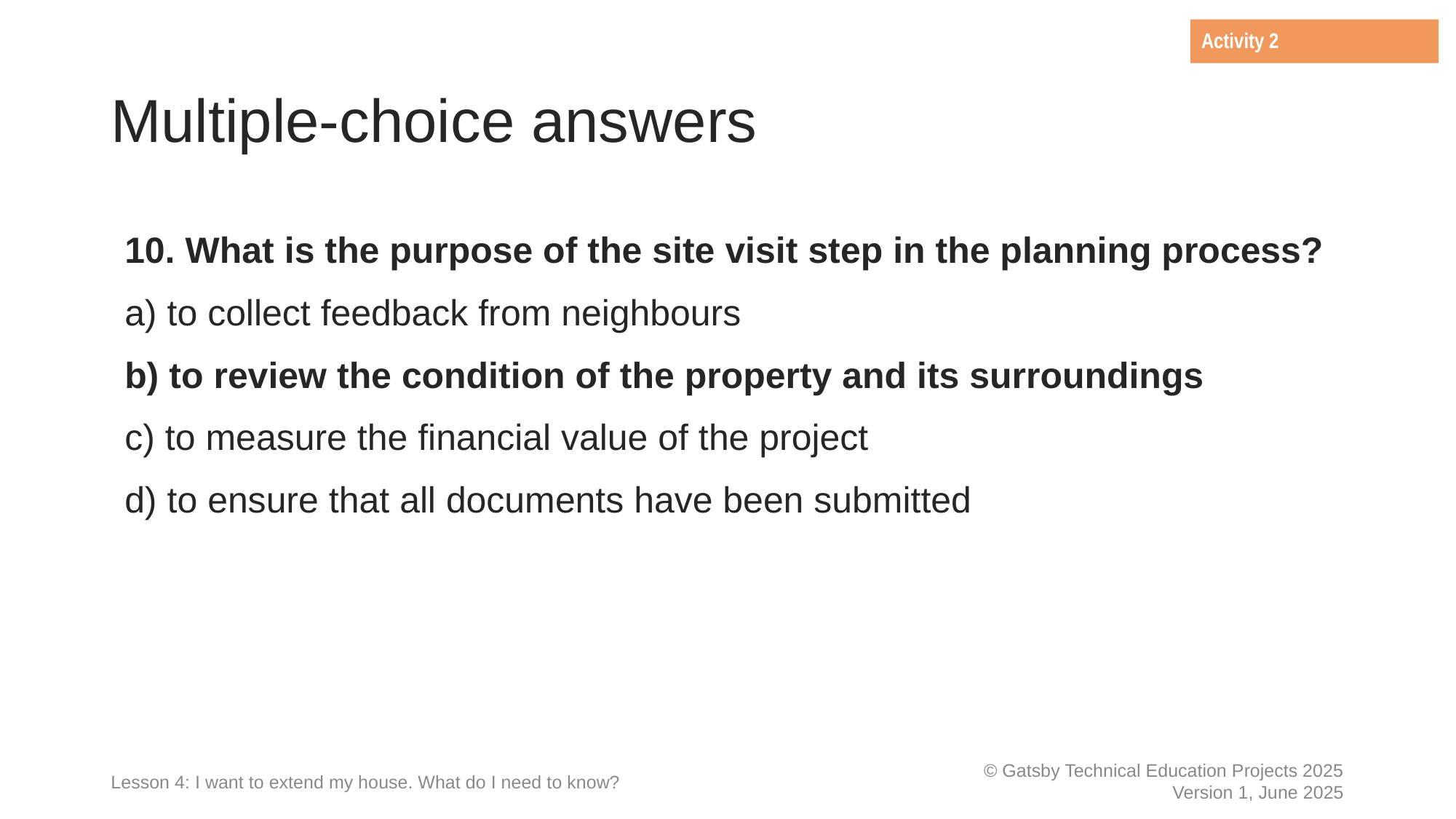

Activity 2
# Multiple-choice answers
10. What is the purpose of the site visit step in the planning process?
a) to collect feedback from neighbours
b) to review the condition of the property and its surroundings
c) to measure the financial value of the project
d) to ensure that all documents have been submitted

Lesson 4: I want to extend my house. What do I need to know?